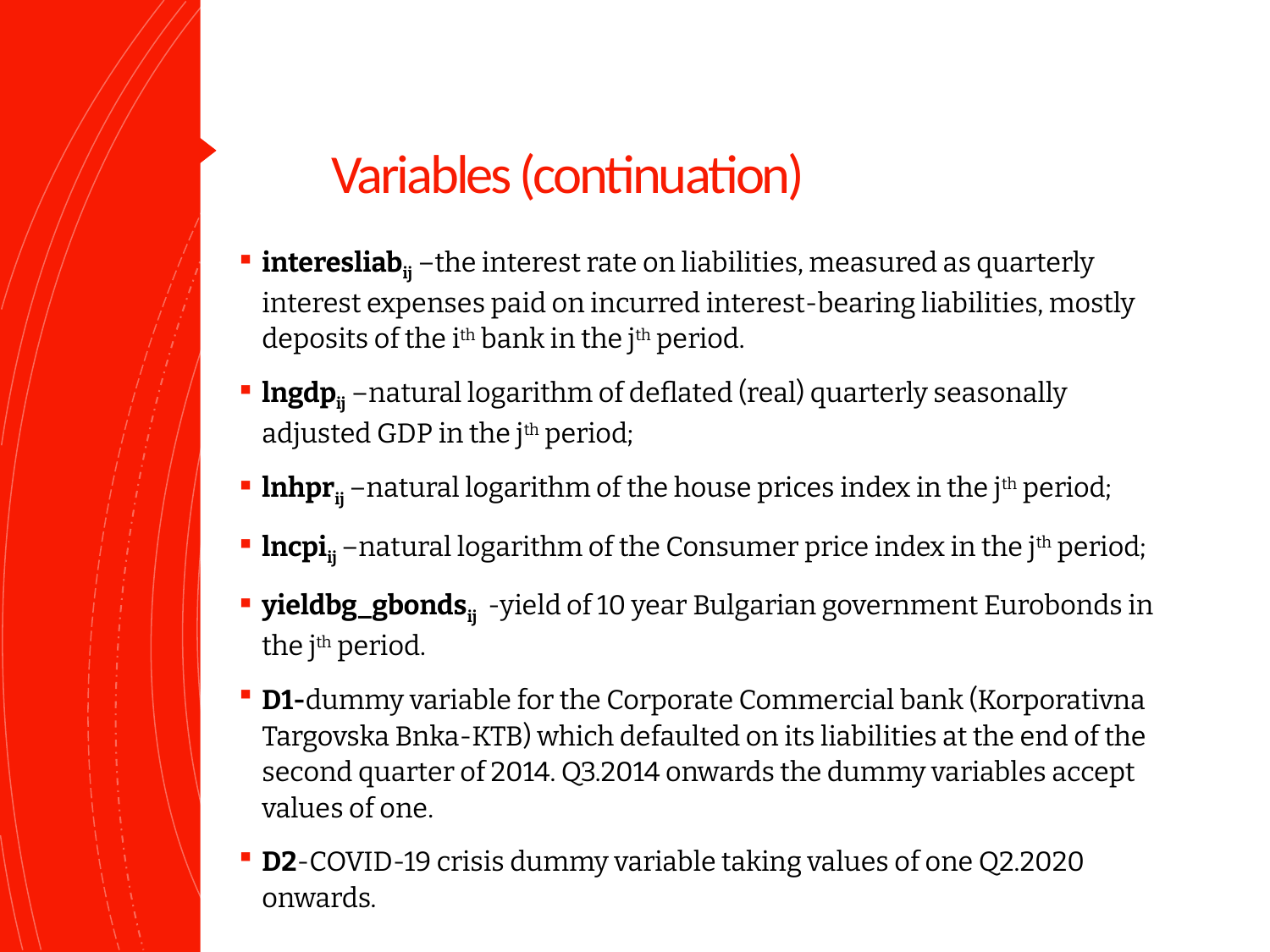

# Variables (continuation)

interesliabij –the interest rate on liabilities, measured as quarterly interest expenses paid on incurred interest-bearing liabilities, mostly deposits of the ith bank in the jth period.
lngdpij –natural logarithm of deflated (real) quarterly seasonally adjusted GDP in the jth period;
lnhprij –natural logarithm of the house prices index in the jth period;
lncpiij –natural logarithm of the Consumer price index in the jth period;
yieldbg_gbondsij  -yield of 10 year Bulgarian government Eurobonds in the jth period.
D1-dummy variable for the Corporate Commercial bank (Korporativna Targovska Bnka-KTB) which defaulted on its liabilities at the end of the second quarter of 2014. Q3.2014 onwards the dummy variables accept values of one.
D2-COVID-19 crisis dummy variable taking values of one Q2.2020 onwards.